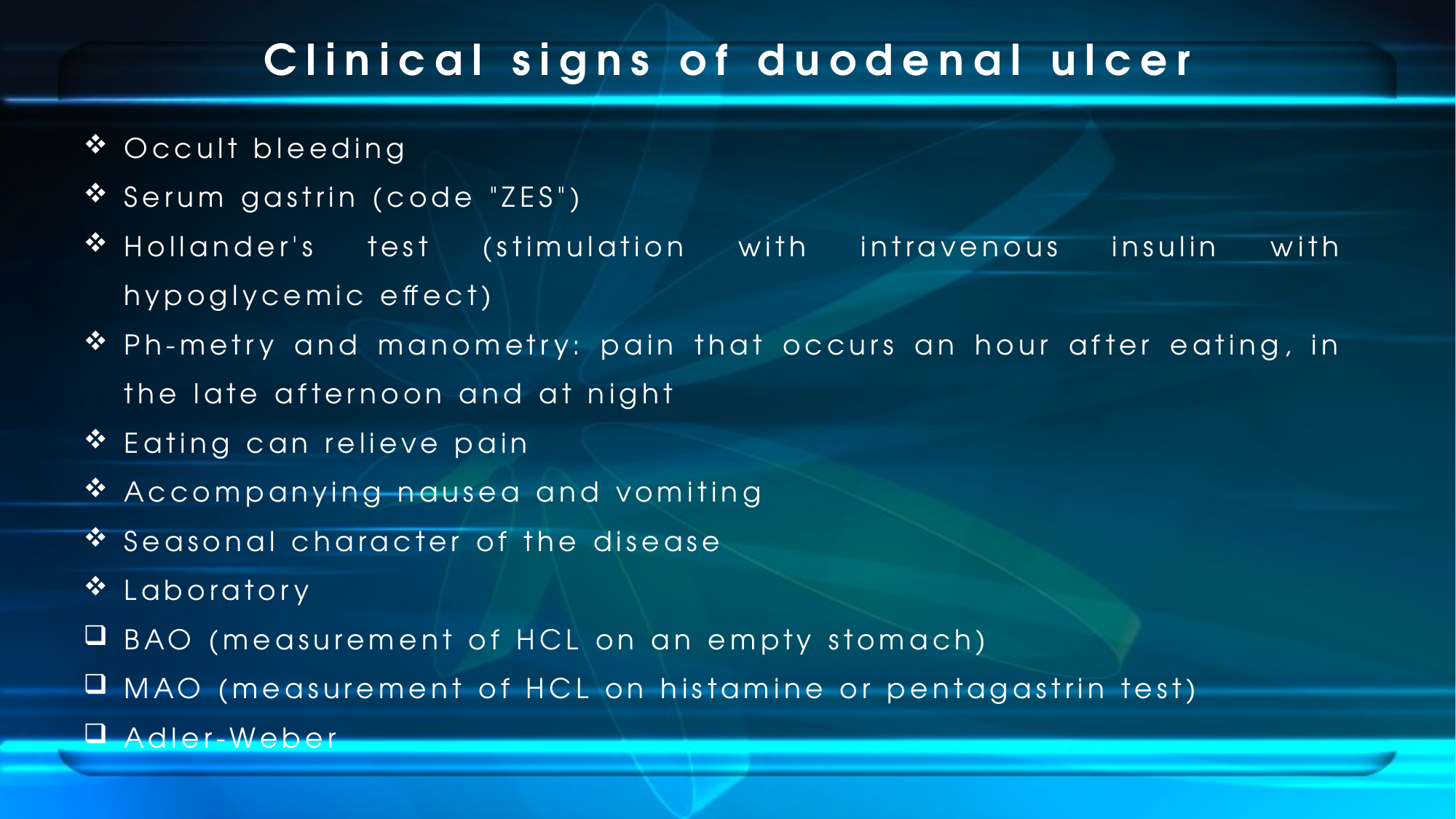

Clinical signs of duodenal ulcer
Occult bleeding
Serum gastrin (code "ZES")
Hollander's test (stimulation with intravenous insulin with hypoglycemic effect)
Ph-metry and manometry: pain that occurs an hour after eating, in the late afternoon and at night
Eating can relieve pain
Accompanying nausea and vomiting
Seasonal character of the disease
Laboratory
BAO (measurement of HCL on an empty stomach)
MAO (measurement of HCL on histamine or pentagastrin test)
Adler-Weber